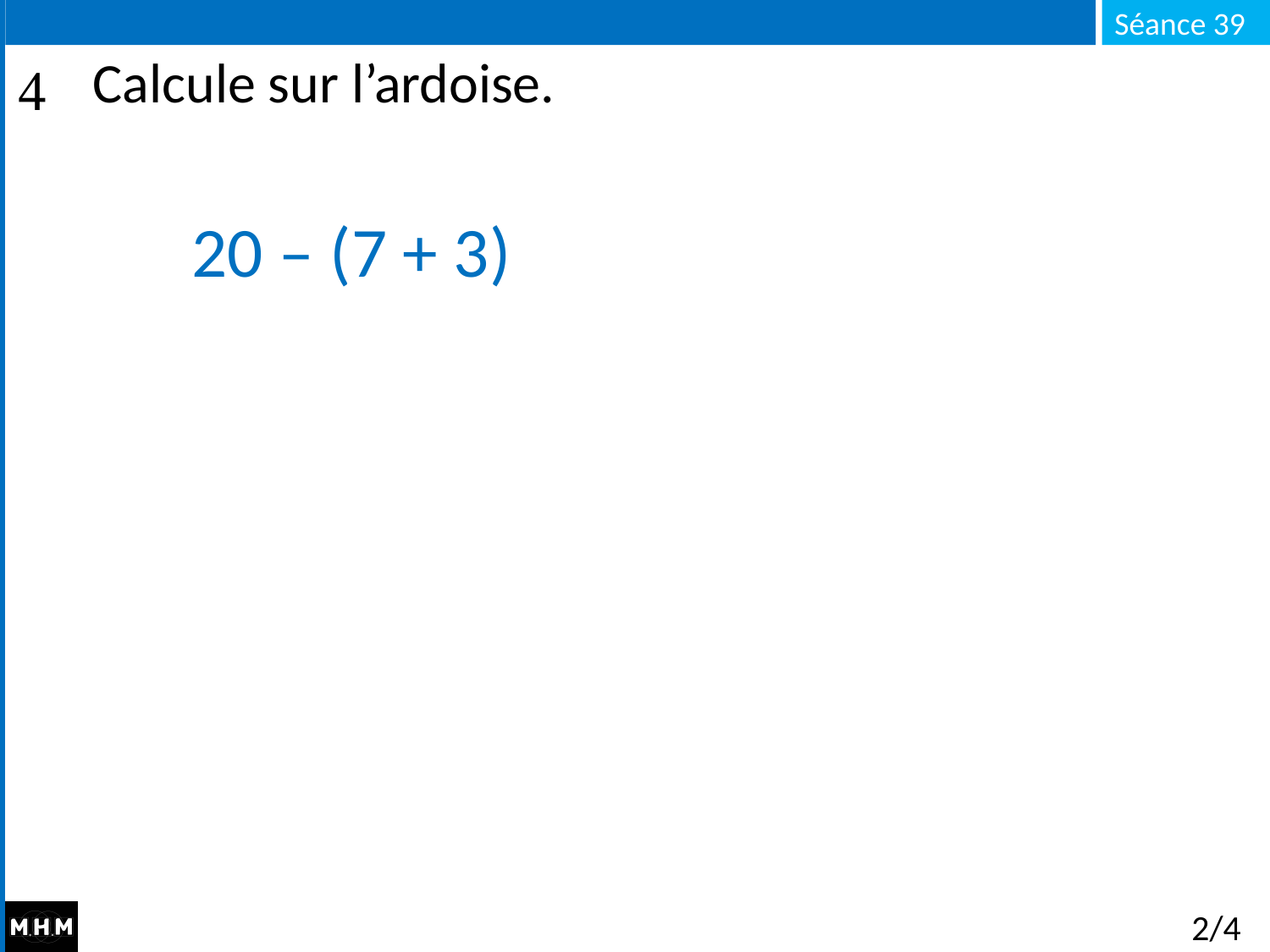

# Calcule sur l’ardoise.
20 – (7 + 3)
2/4